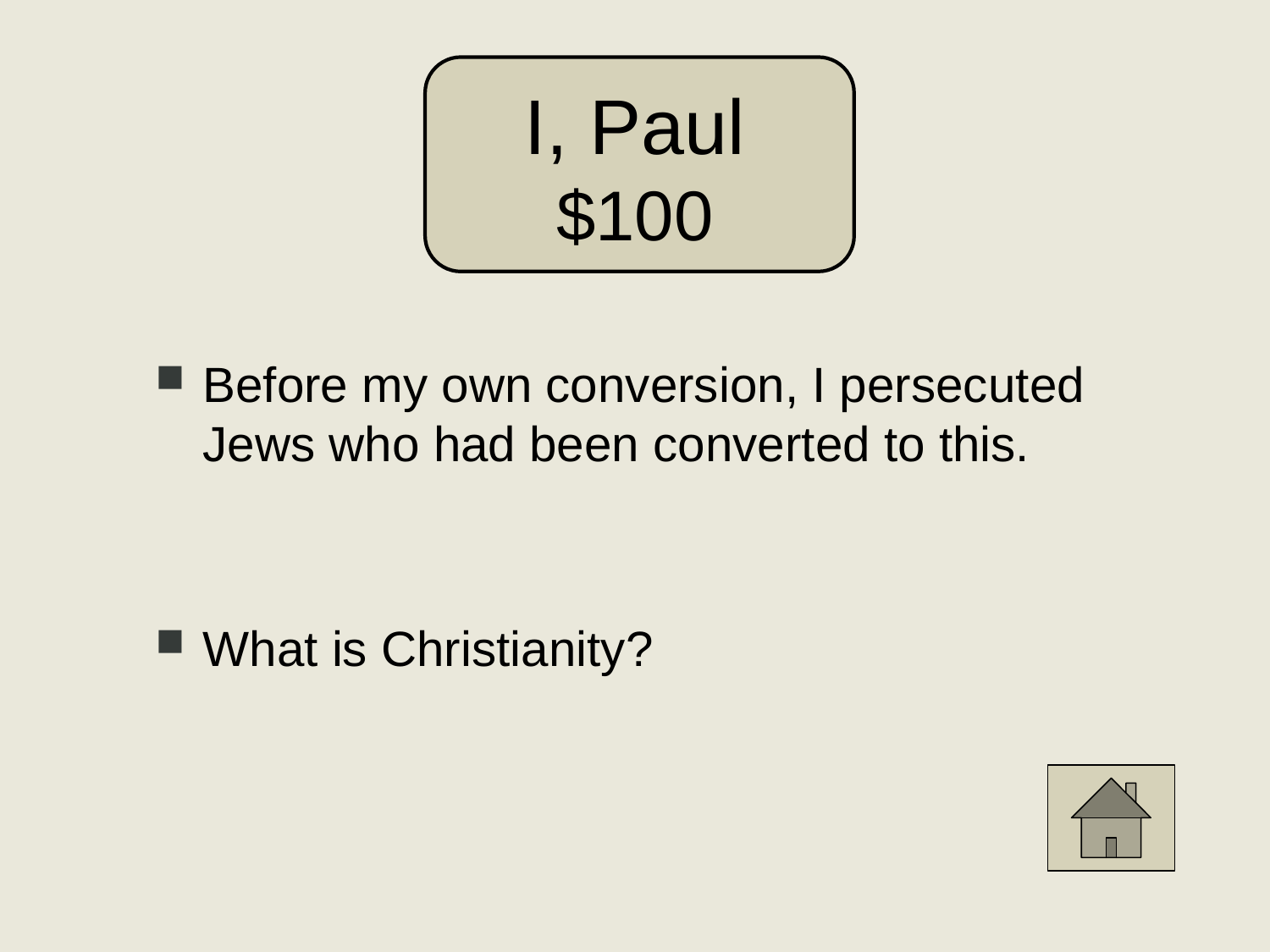

# I, Paul $100
Before my own conversion, I persecuted
Jews who had been converted to this.
What is Christianity?